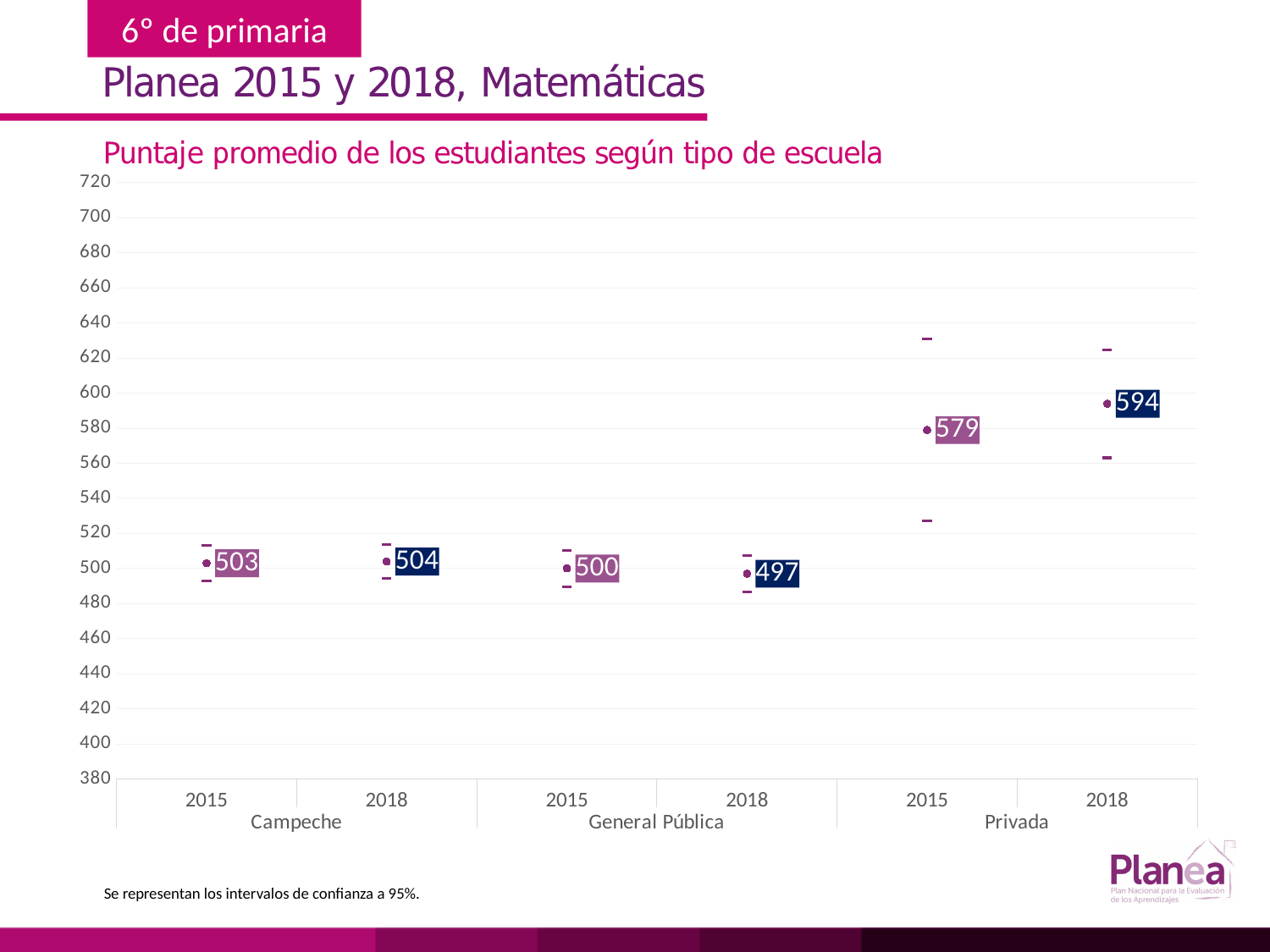

Planea 2015 y 2018, Matemáticas

Puntaje promedio de los estudiantes según tipo de escuela

### Chart

| Category |  |  |  |
|---|---|---|---|
| 2015 | 492.851 | 513.149 | 503.0 |
| 2018 | 494.448 | 513.552 | 504.0 |
| 2015 | 489.652 | 510.348 | 500.0 |
| 2018 | 486.652 | 507.348 | 497.0 |
| 2015 | 527.26 | 630.74 | 579.0 |
| 2018 | 563.155 | 624.845 | 594.0 |
Se representan los intervalos de confianza a 95%.